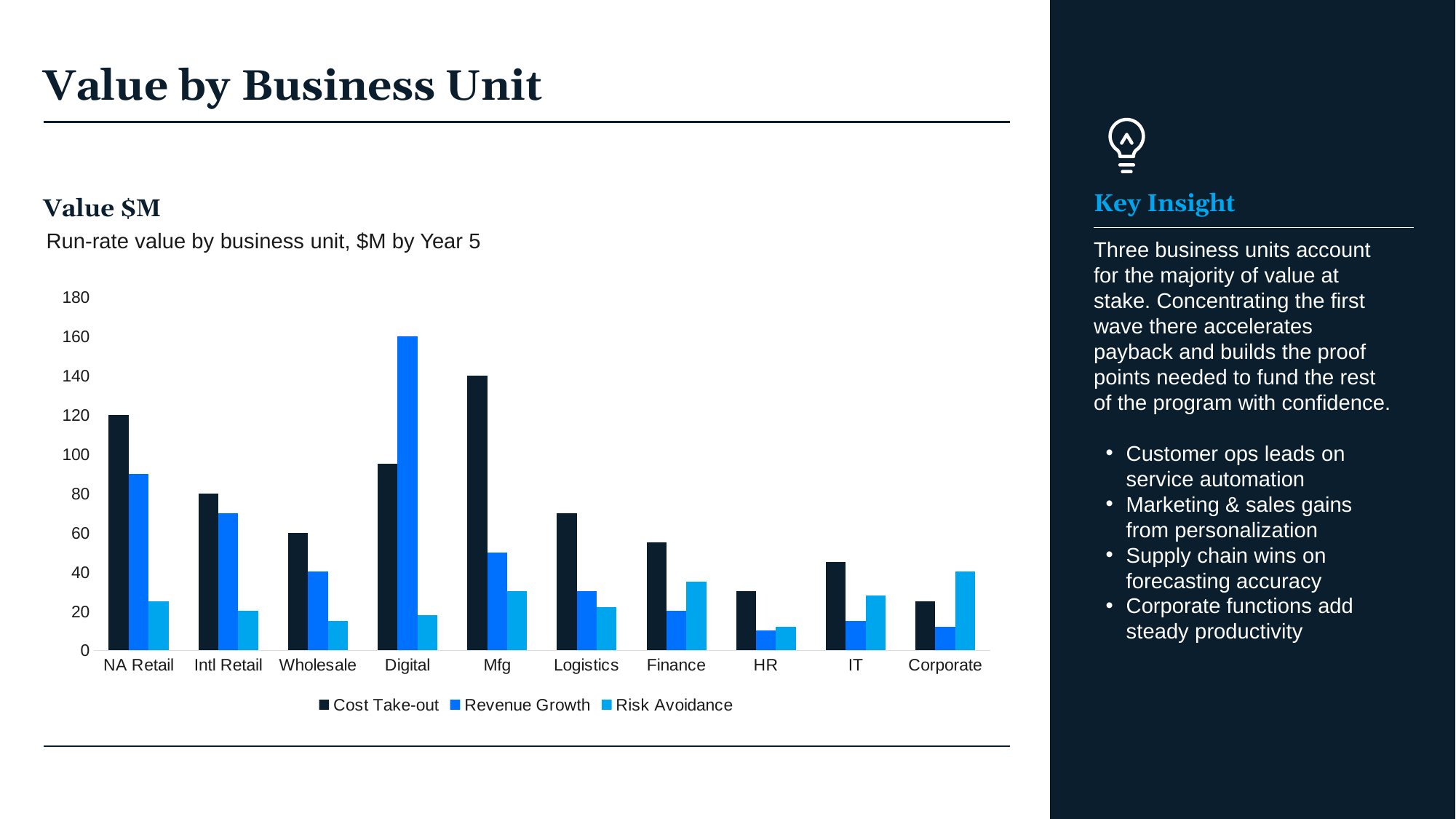

# Value by Business Unit

Key Insight
Value $M
Run-rate value by business unit, $M by Year 5
Three business units account for the majority of value at stake. Concentrating the first wave there accelerates payback and builds the proof points needed to fund the rest of the program with confidence.

Customer ops leads on service automation
Marketing & sales gains from personalization
Supply chain wins on forecasting accuracy
Corporate functions add steady productivity

### Chart

| Category | Cost Take-out | Revenue Growth | Risk Avoidance |
|---|---|---|---|
| NA Retail | 120.0 | 90.0 | 25.0 |
| Intl Retail | 80.0 | 70.0 | 20.0 |
| Wholesale | 60.0 | 40.0 | 15.0 |
| Digital | 95.0 | 160.0 | 18.0 |
| Mfg | 140.0 | 50.0 | 30.0 |
| Logistics | 70.0 | 30.0 | 22.0 |
| Finance | 55.0 | 20.0 | 35.0 |
| HR | 30.0 | 10.0 | 12.0 |
| IT | 45.0 | 15.0 | 28.0 |
| Corporate | 25.0 | 12.0 | 40.0 |